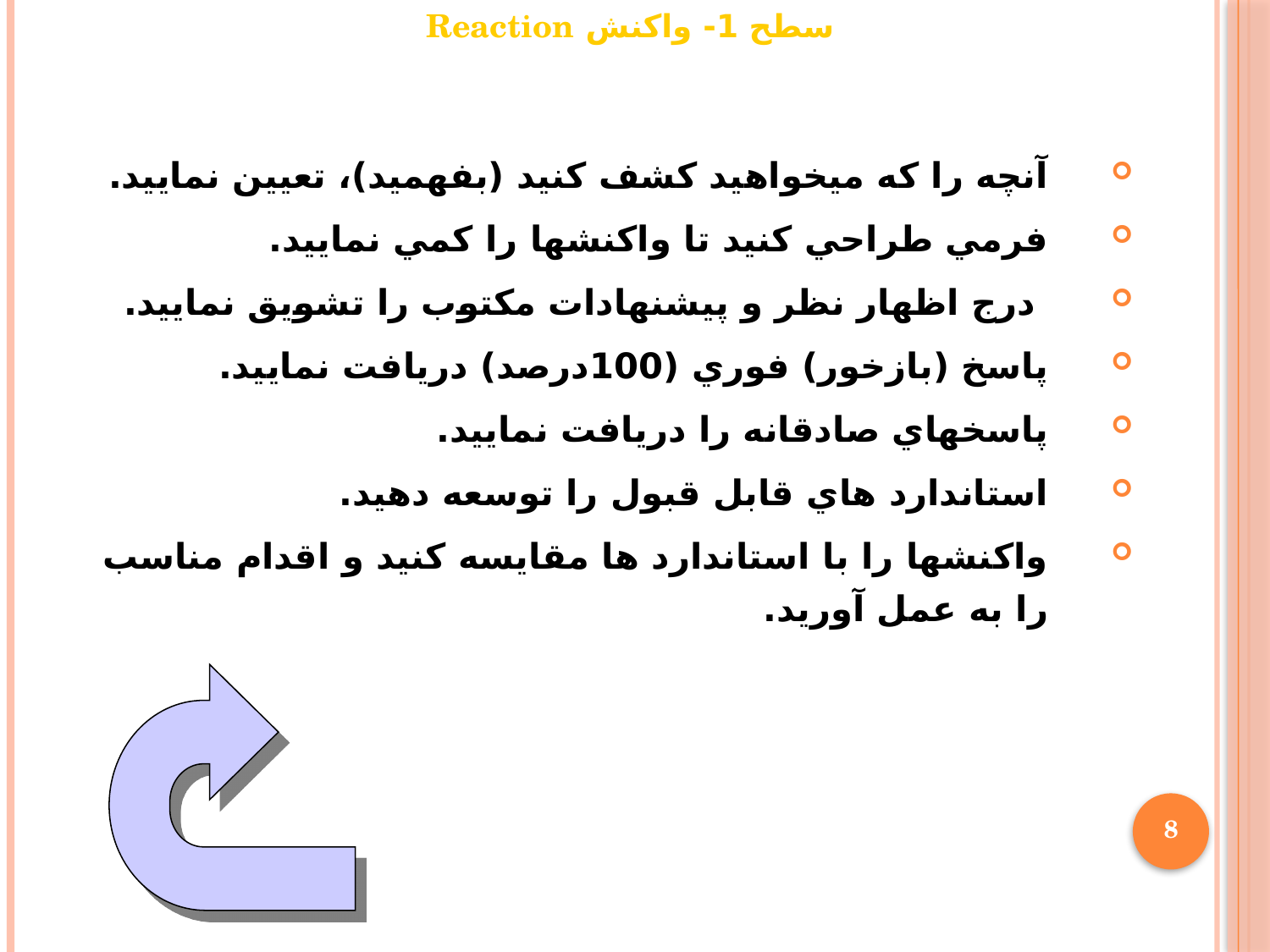

سطح 1- واکنش Reaction
آنچه را كه مي‏خواهيد كشف كنيد (بفهميد)، تعيين نماييد.
فرمي طراحي كنيد تا واكنشها را كمي نماييد.
 درج اظهار نظر و پيشنهادات مكتوب را تشويق نماييد.
پاسخ (بازخور) فوري (100درصد) دريافت نماييد.
پاسخهاي صادقانه را دريافت نماييد.
استاندارد هاي قابل قبول را توسعه دهيد.
واكنشها را با استاندارد ها مقايسه كنيد و اقدام مناسب را به عمل آوريد.

8